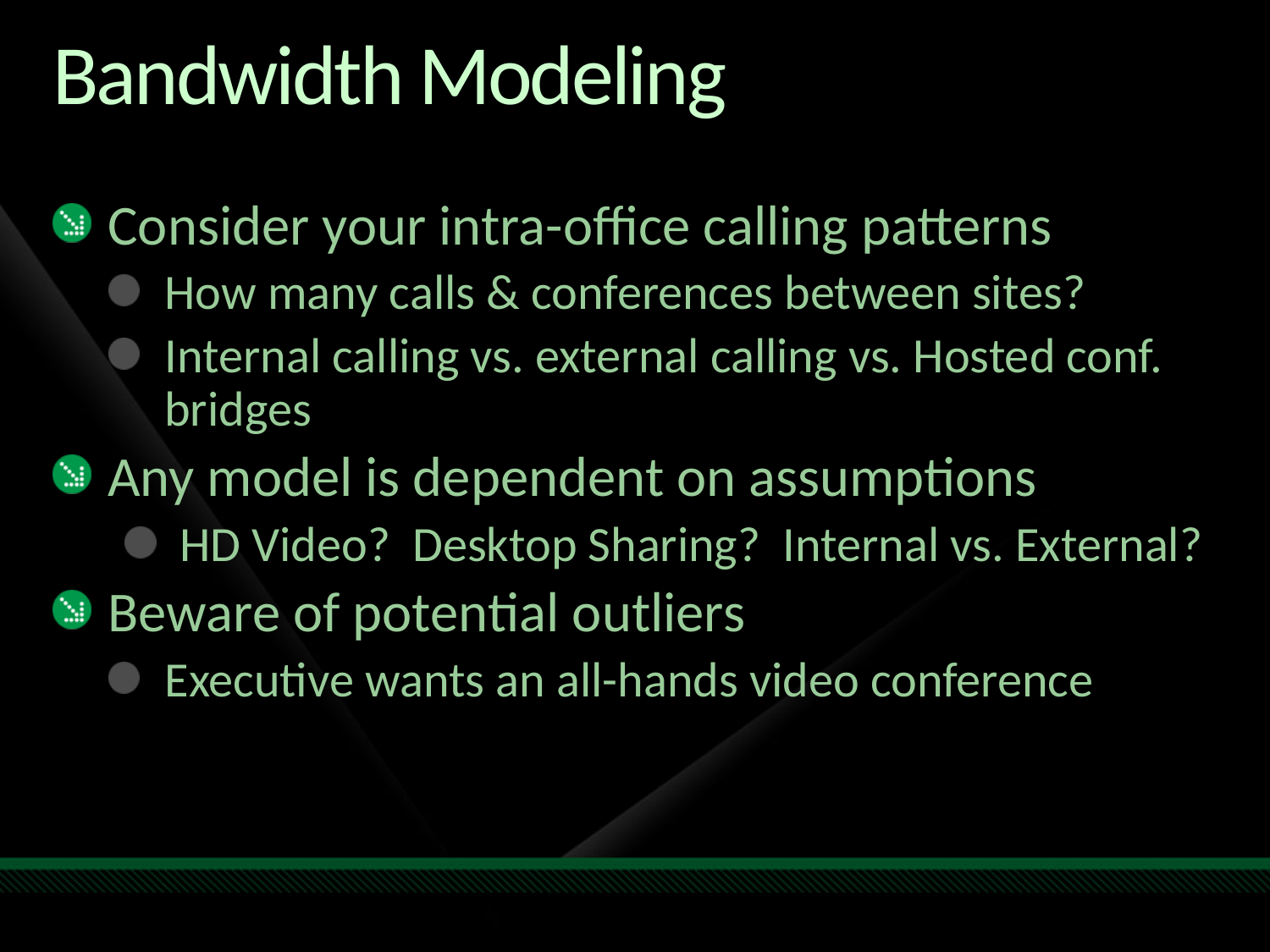

# Bandwidth Modeling
Consider your intra-office calling patterns
How many calls & conferences between sites?
Internal calling vs. external calling vs. Hosted conf. bridges
Any model is dependent on assumptions
HD Video?  Desktop Sharing?  Internal vs. External?
Beware of potential outliers
Executive wants an all-hands video conference